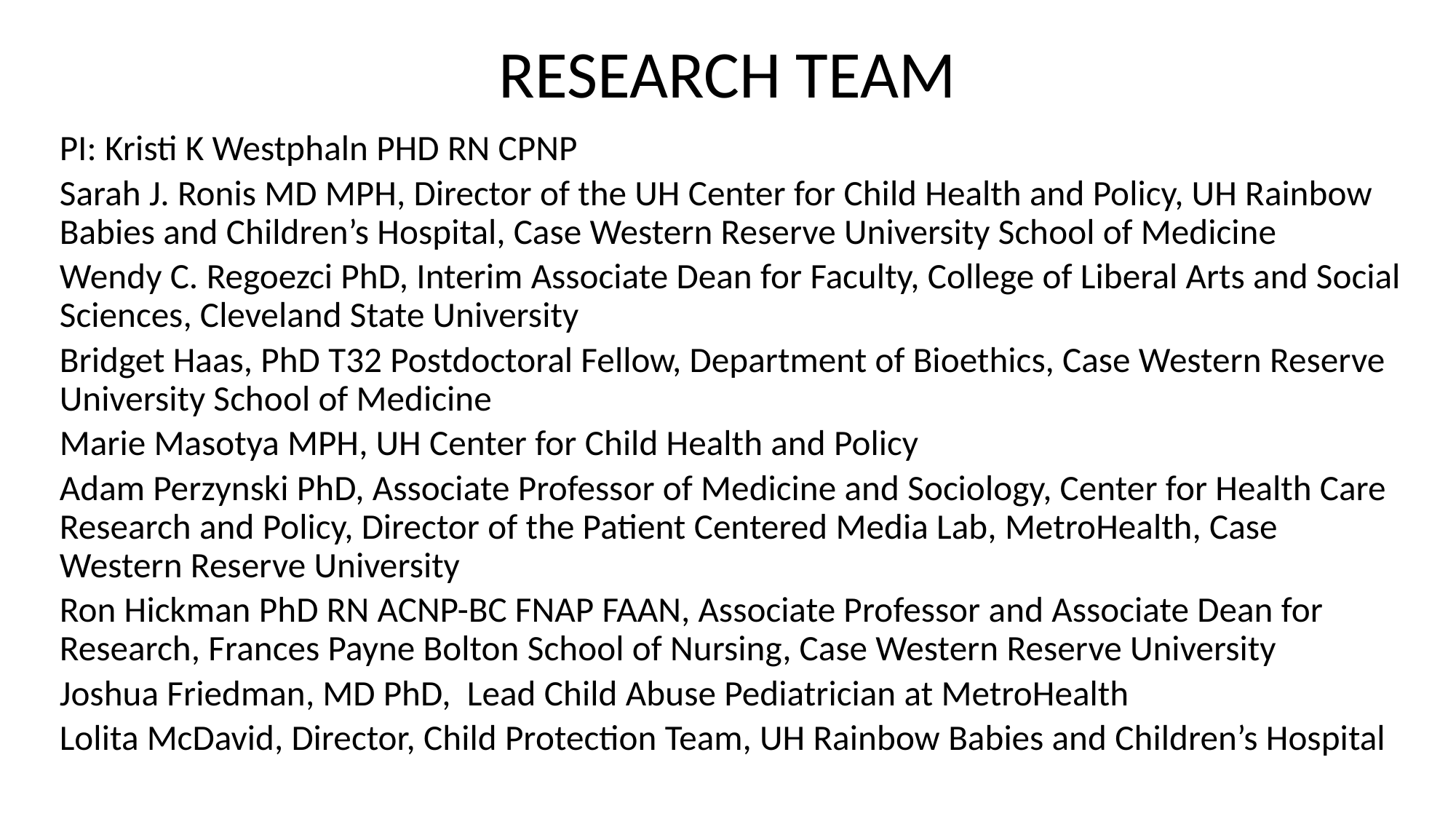

# RESEARCH TEAM
PI: Kristi K Westphaln PHD RN CPNP
Sarah J. Ronis MD MPH, Director of the UH Center for Child Health and Policy, UH Rainbow Babies and Children’s Hospital, Case Western Reserve University School of Medicine
Wendy C. Regoezci PhD, Interim Associate Dean for Faculty, College of Liberal Arts and Social Sciences, Cleveland State University
Bridget Haas, PhD T32 Postdoctoral Fellow, Department of Bioethics, Case Western Reserve University School of Medicine
Marie Masotya MPH, UH Center for Child Health and Policy
Adam Perzynski PhD, Associate Professor of Medicine and Sociology, Center for Health Care Research and Policy, Director of the Patient Centered Media Lab, MetroHealth, Case Western Reserve University
Ron Hickman PhD RN ACNP-BC FNAP FAAN, Associate Professor and Associate Dean for Research, Frances Payne Bolton School of Nursing, Case Western Reserve University
Joshua Friedman, MD PhD,  Lead Child Abuse Pediatrician at MetroHealth
Lolita McDavid, Director, Child Protection Team, UH Rainbow Babies and Children’s Hospital